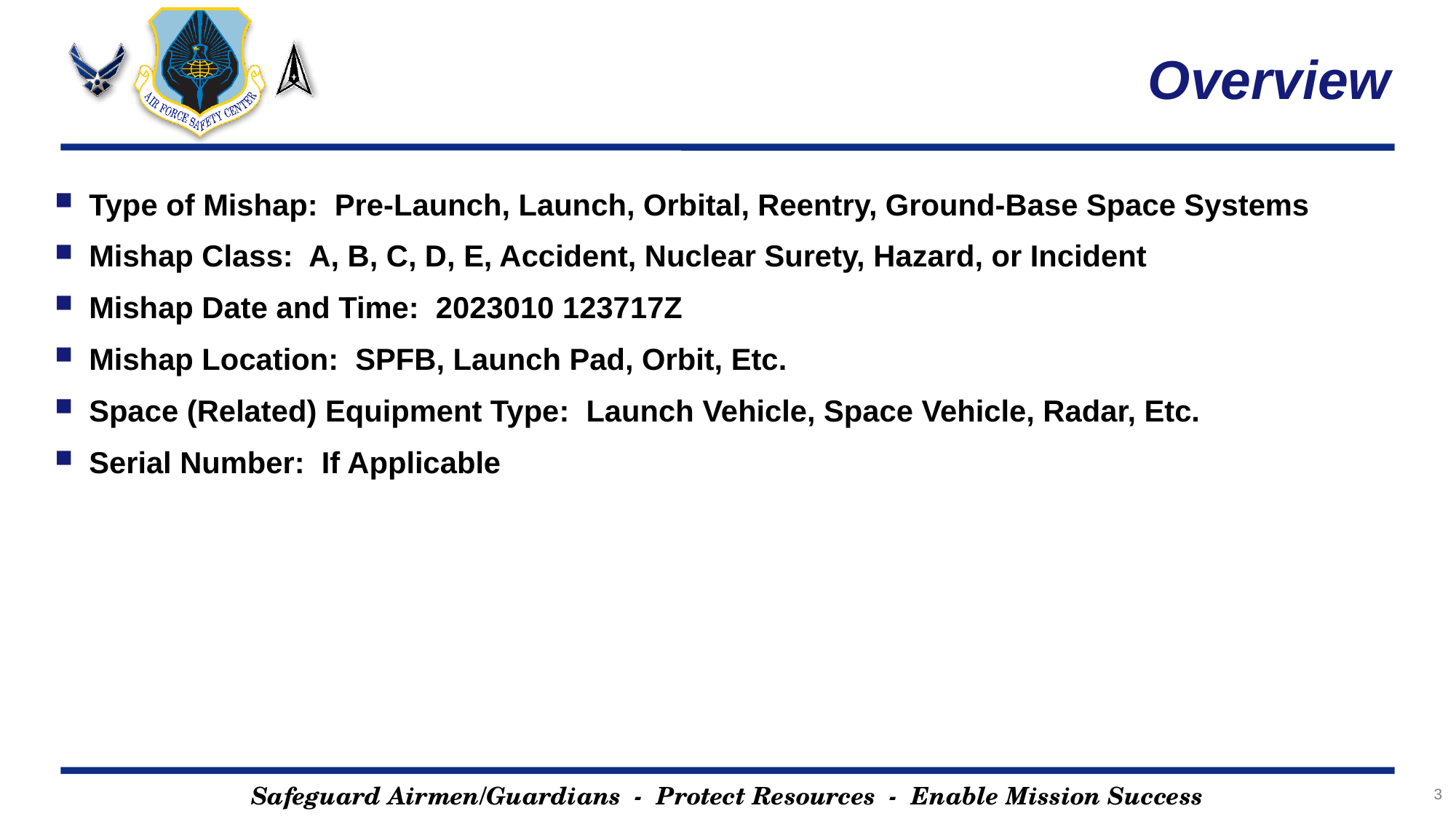

# Overview
Type of Mishap:  Pre-Launch, Launch, Orbital, Reentry, Ground-Base Space Systems
Mishap Class:  A, B, C, D, E, Accident, Nuclear Surety, Hazard, or Incident
Mishap Date and Time:  2023010 123717Z
Mishap Location:  SPFB, Launch Pad, Orbit, Etc.
Space (Related) Equipment Type:  Launch Vehicle, Space Vehicle, Radar, Etc.
Serial Number:  If Applicable

3